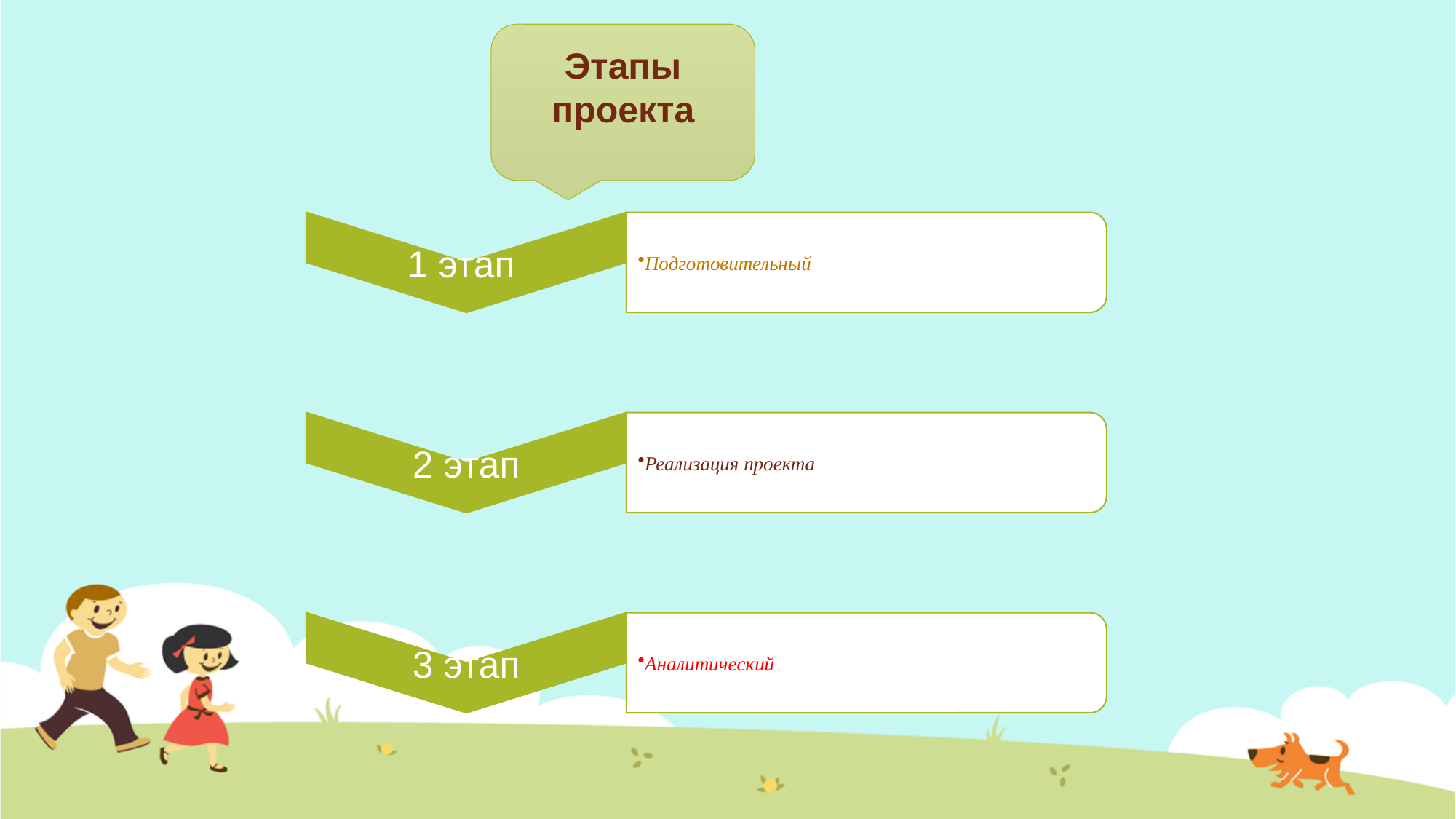

Этапы проекта

1 этап
Аналитический
3 этап
2 этап
Подготовительный
Реализация проекта